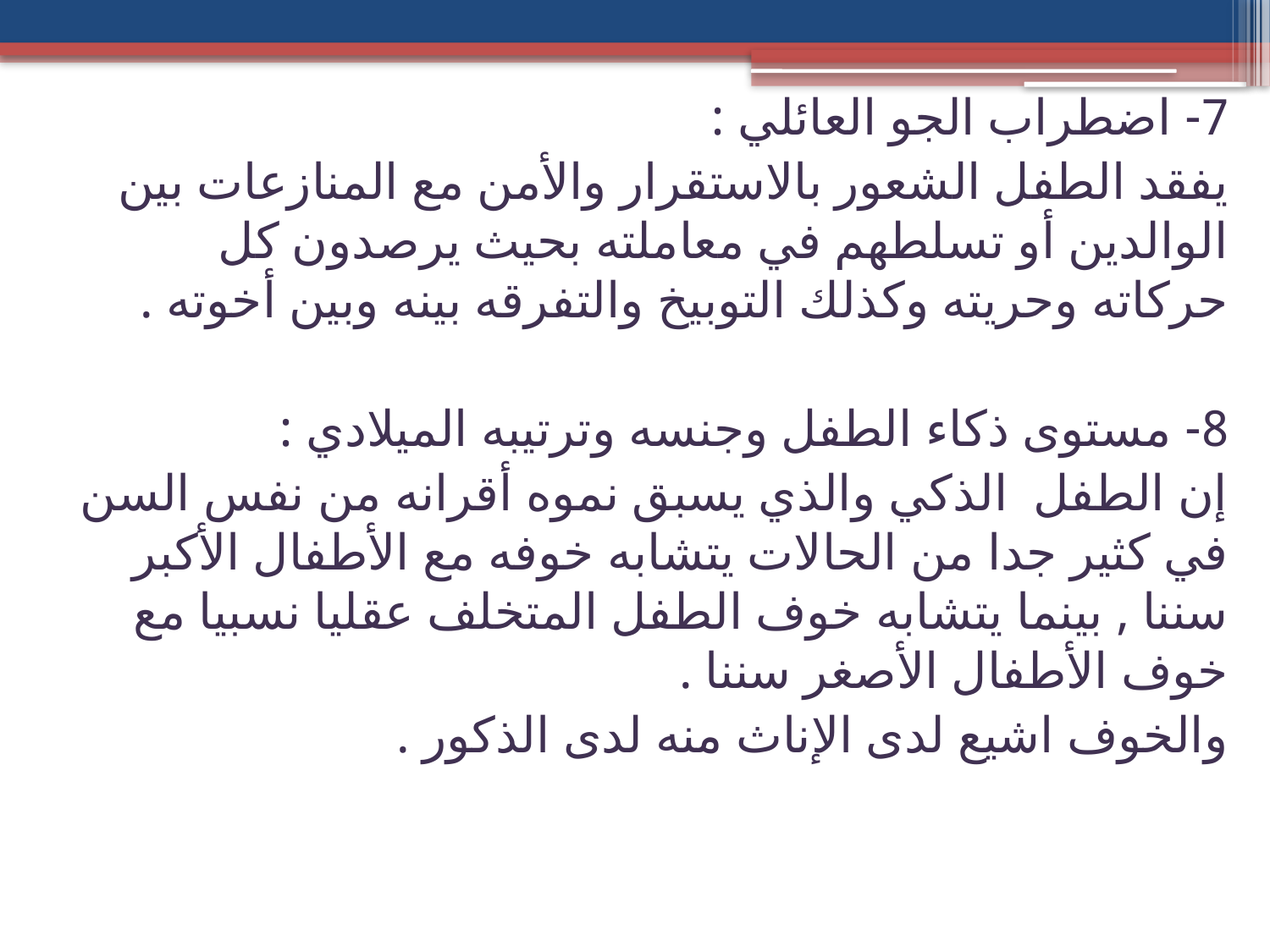

7- اضطراب الجو العائلي :
يفقد الطفل الشعور بالاستقرار والأمن مع المنازعات بين الوالدين أو تسلطهم في معاملته بحيث يرصدون كل حركاته وحريته وكذلك التوبيخ والتفرقه بينه وبين أخوته .

8- مستوى ذكاء الطفل وجنسه وترتيبه الميلادي :
إن الطفل  الذكي والذي يسبق نموه أقرانه من نفس السن في كثير جدا من الحالات يتشابه خوفه مع الأطفال الأكبر سننا , بينما يتشابه خوف الطفل المتخلف عقليا نسبيا مع خوف الأطفال الأصغر سننا .
والخوف اشيع لدى الإناث منه لدى الذكور .